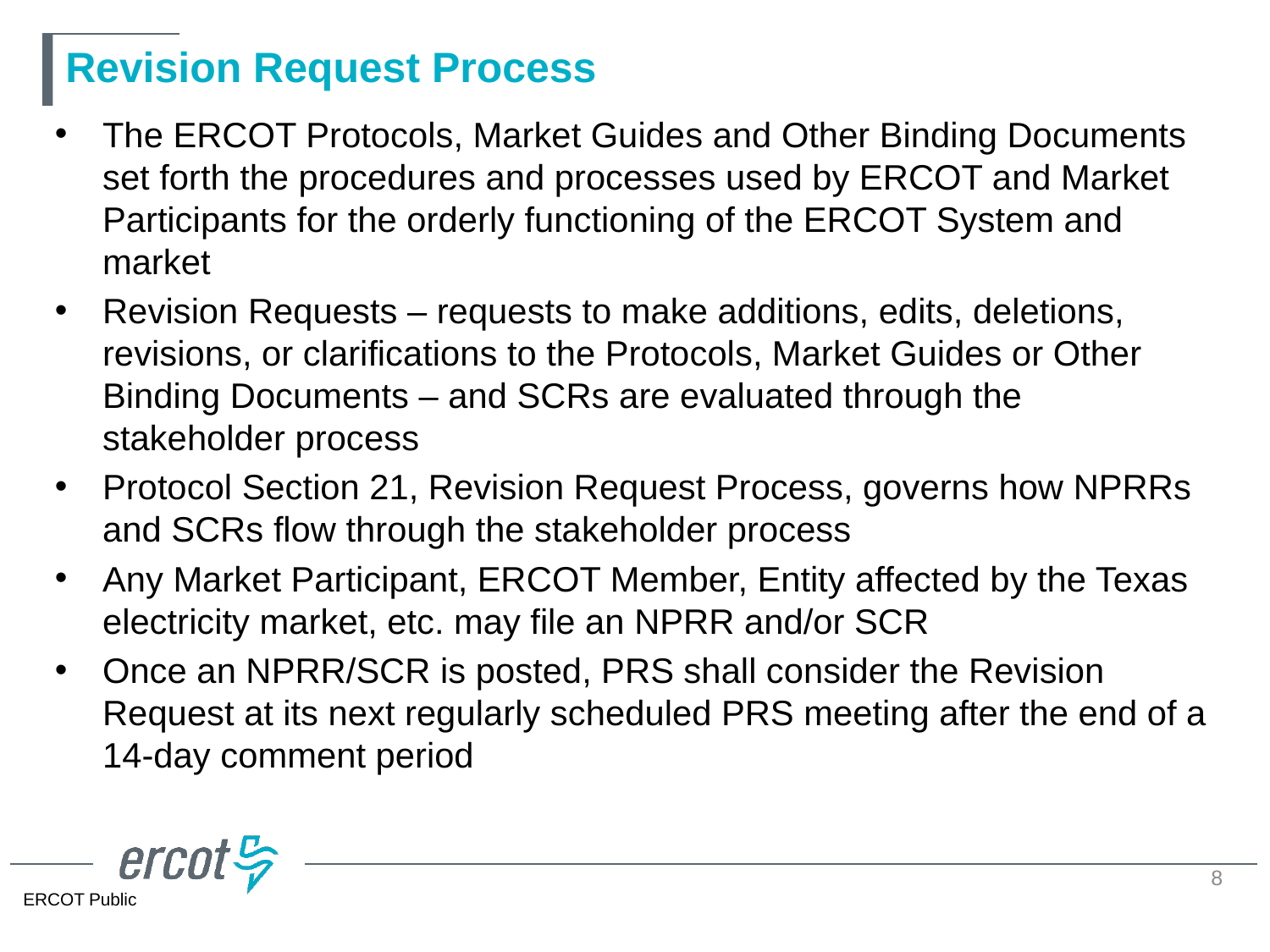

# Revision Request Process
The ERCOT Protocols, Market Guides and Other Binding Documents set forth the procedures and processes used by ERCOT and Market Participants for the orderly functioning of the ERCOT System and market
Revision Requests – requests to make additions, edits, deletions, revisions, or clarifications to the Protocols, Market Guides or Other Binding Documents – and SCRs are evaluated through the stakeholder process
Protocol Section 21, Revision Request Process, governs how NPRRs and SCRs flow through the stakeholder process
Any Market Participant, ERCOT Member, Entity affected by the Texas electricity market, etc. may file an NPRR and/or SCR
Once an NPRR/SCR is posted, PRS shall consider the Revision Request at its next regularly scheduled PRS meeting after the end of a 14-day comment period

8